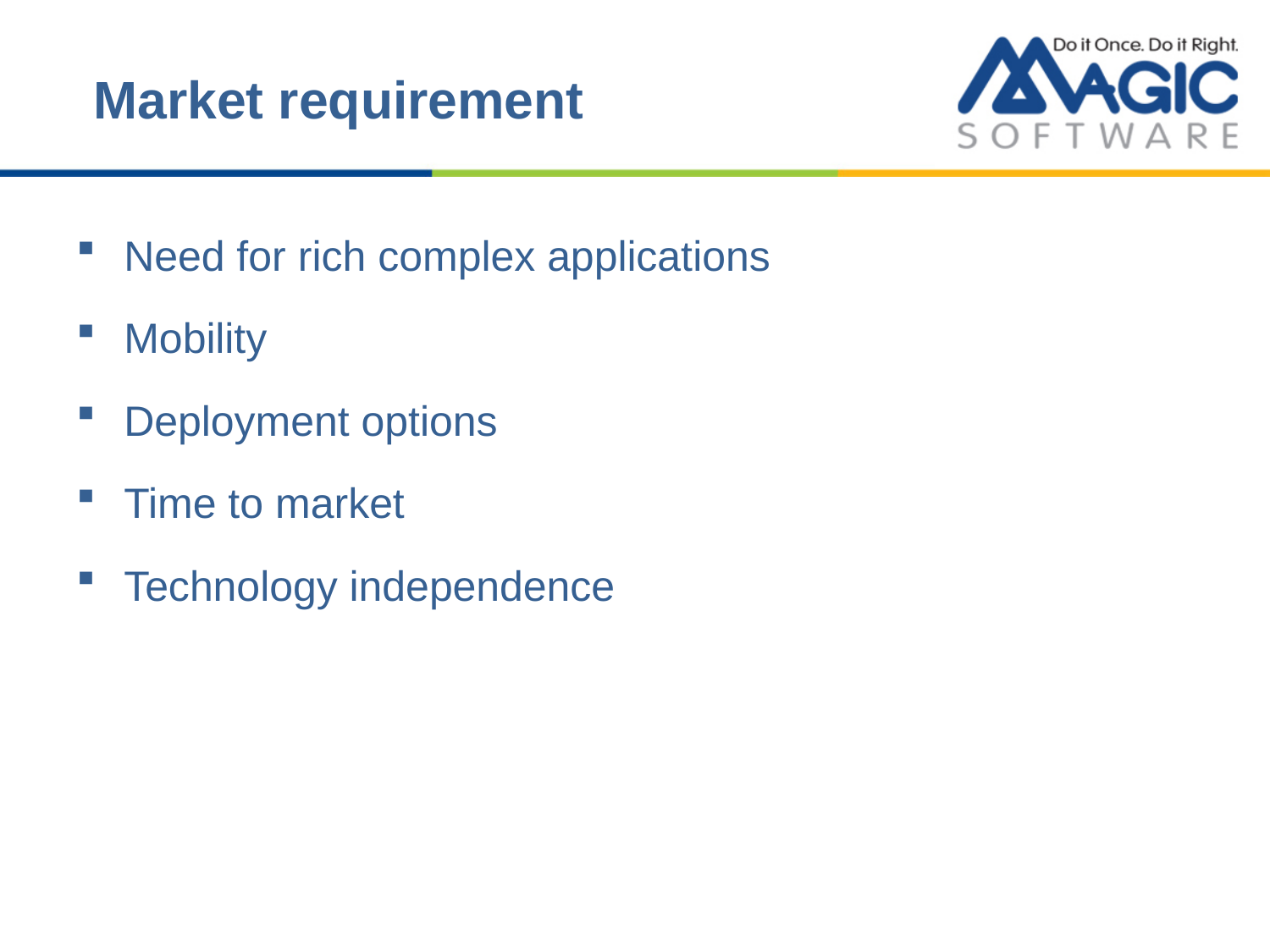

Need for rich complex applications
Mobility
Deployment options
Time to market
Technology independence
# Market requirement